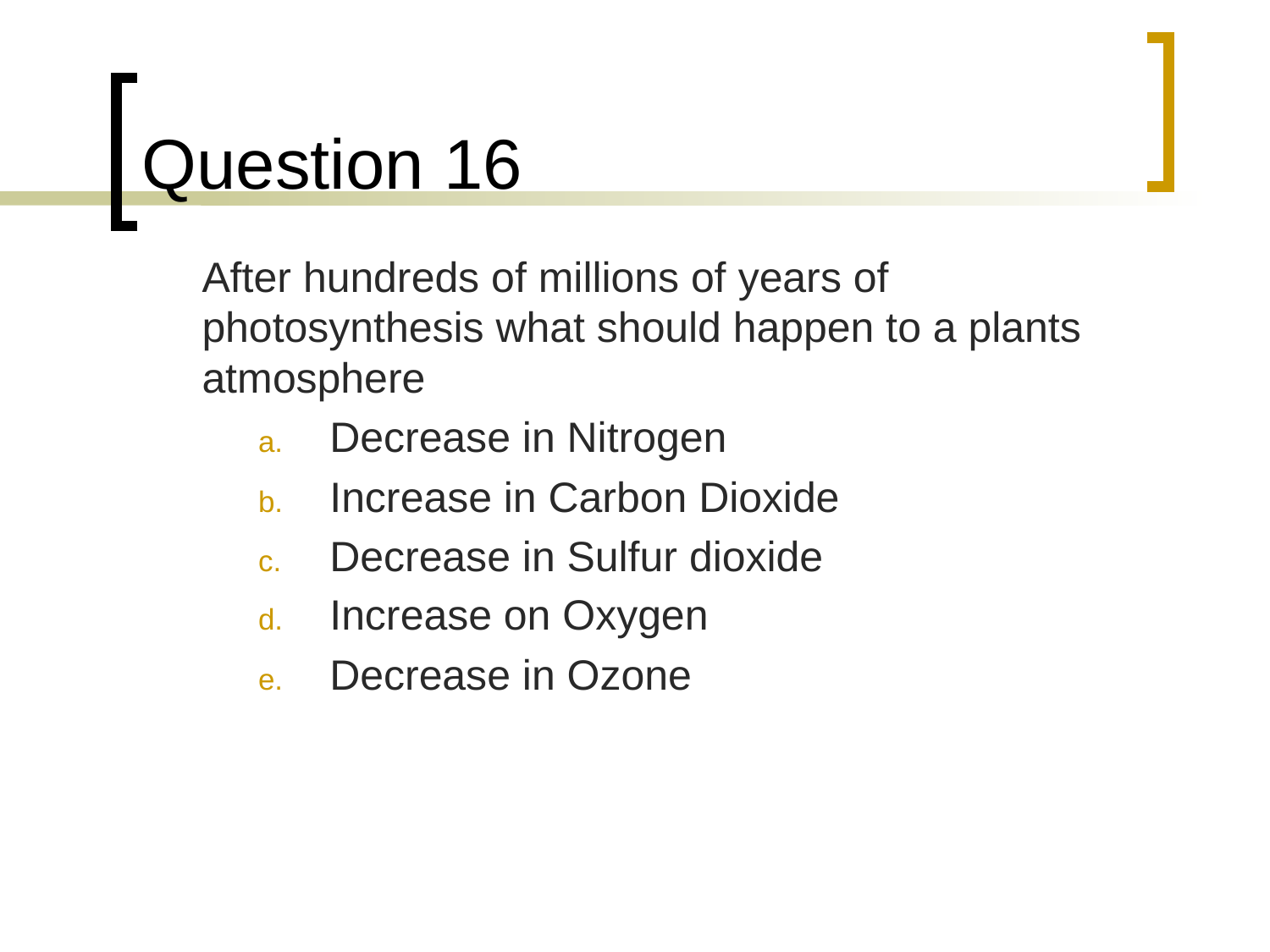

# Question 16
	After hundreds of millions of years of photosynthesis what should happen to a plants atmosphere
Decrease in Nitrogen
Increase in Carbon Dioxide
Decrease in Sulfur dioxide
Increase on Oxygen
Decrease in Ozone